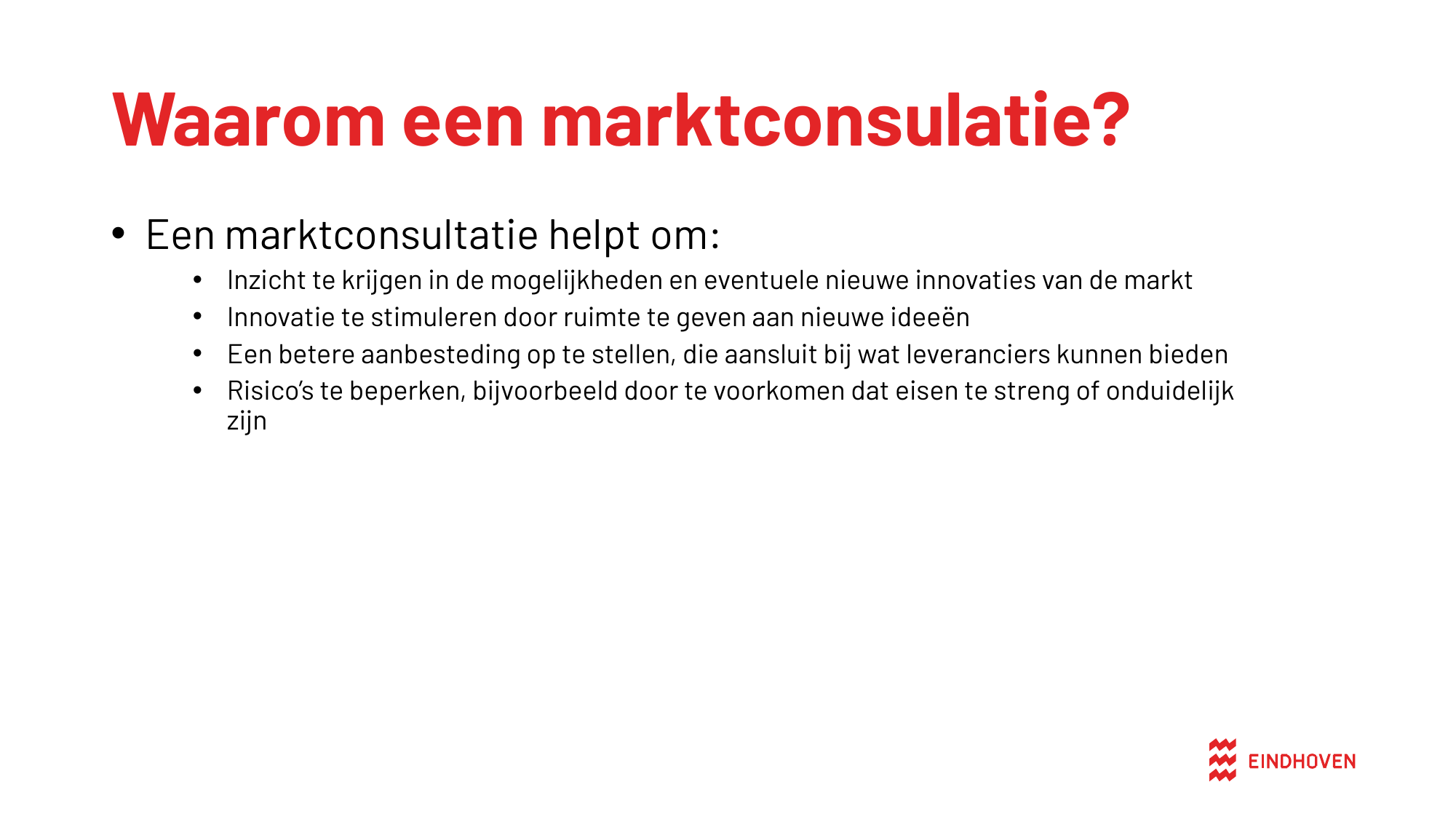

# Waarom een marktconsulatie?
Een marktconsultatie helpt om:
Inzicht te krijgen in de mogelijkheden en eventuele nieuwe innovaties van de markt
Innovatie te stimuleren door ruimte te geven aan nieuwe ideeën
Een betere aanbesteding op te stellen, die aansluit bij wat leveranciers kunnen bieden
Risico’s te beperken, bijvoorbeeld door te voorkomen dat eisen te streng of onduidelijk zijn